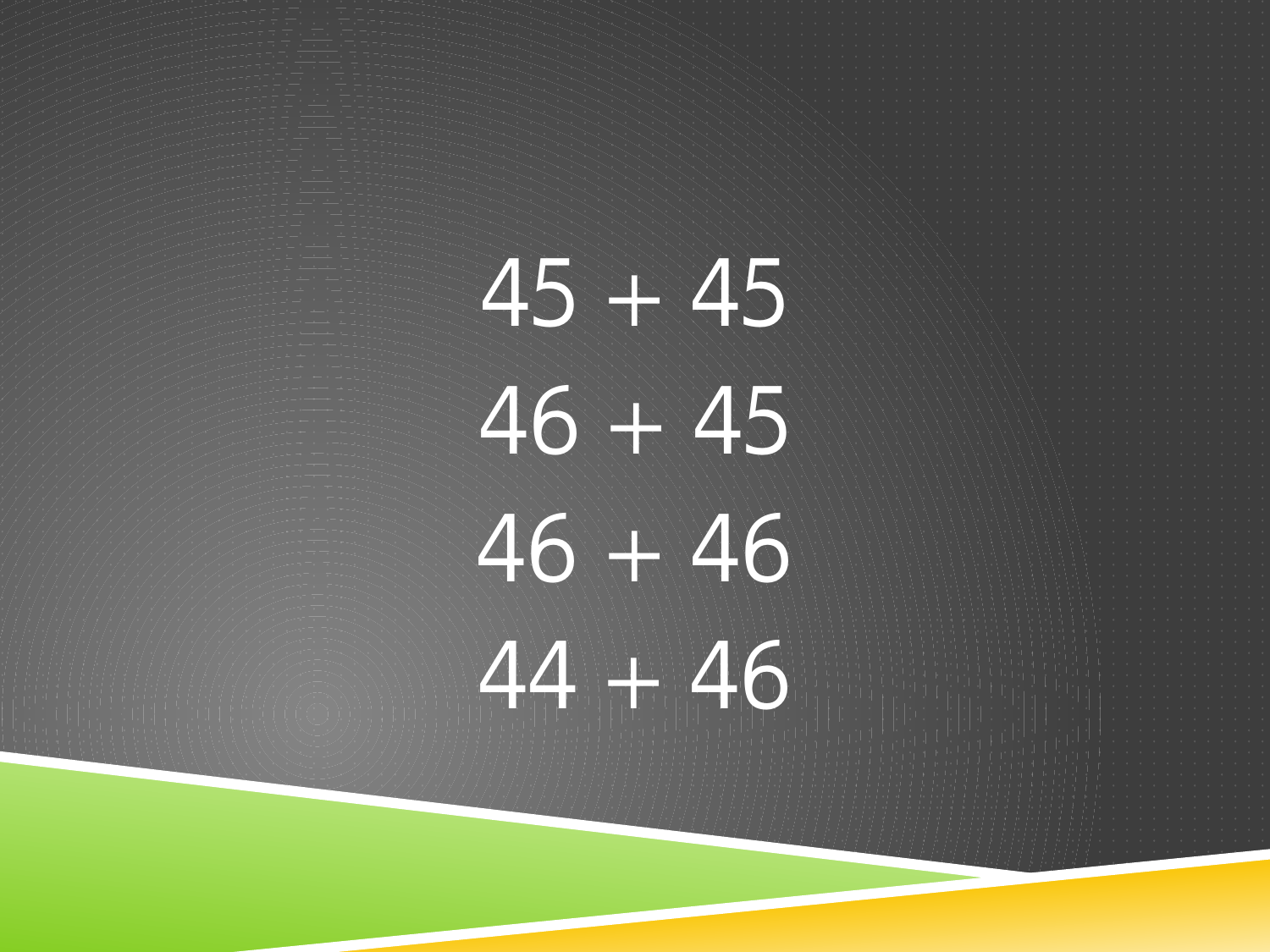

45 + 45
46 + 45
46 + 46
44 + 46